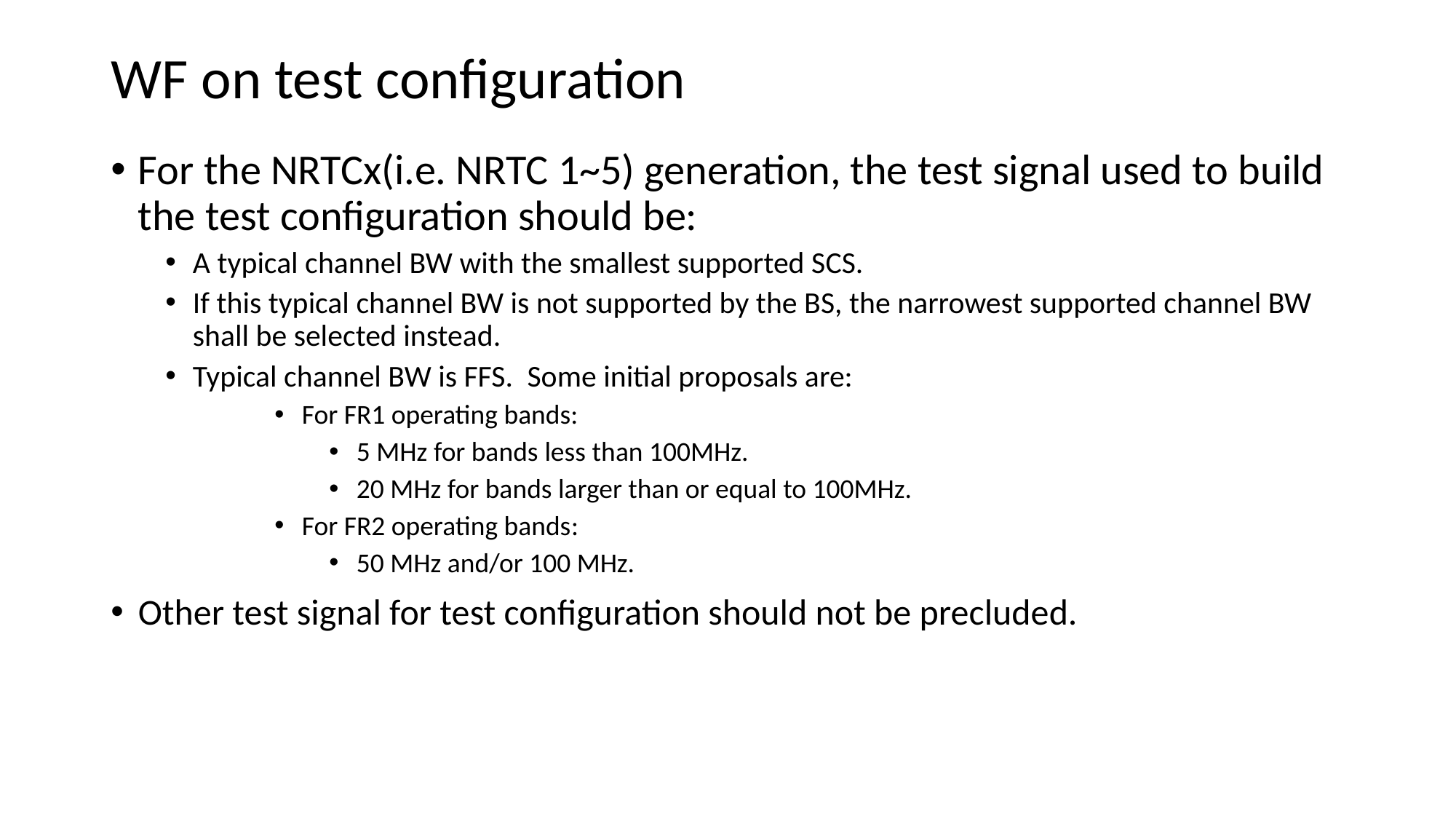

# WF on test configuration
For the NRTCx(i.e. NRTC 1~5) generation, the test signal used to build the test configuration should be:
A typical channel BW with the smallest supported SCS.
If this typical channel BW is not supported by the BS, the narrowest supported channel BW shall be selected instead.
Typical channel BW is FFS.  Some initial proposals are:
For FR1 operating bands:
5 MHz for bands less than 100MHz.
20 MHz for bands larger than or equal to 100MHz.
For FR2 operating bands:
50 MHz and/or 100 MHz.
Other test signal for test configuration should not be precluded.